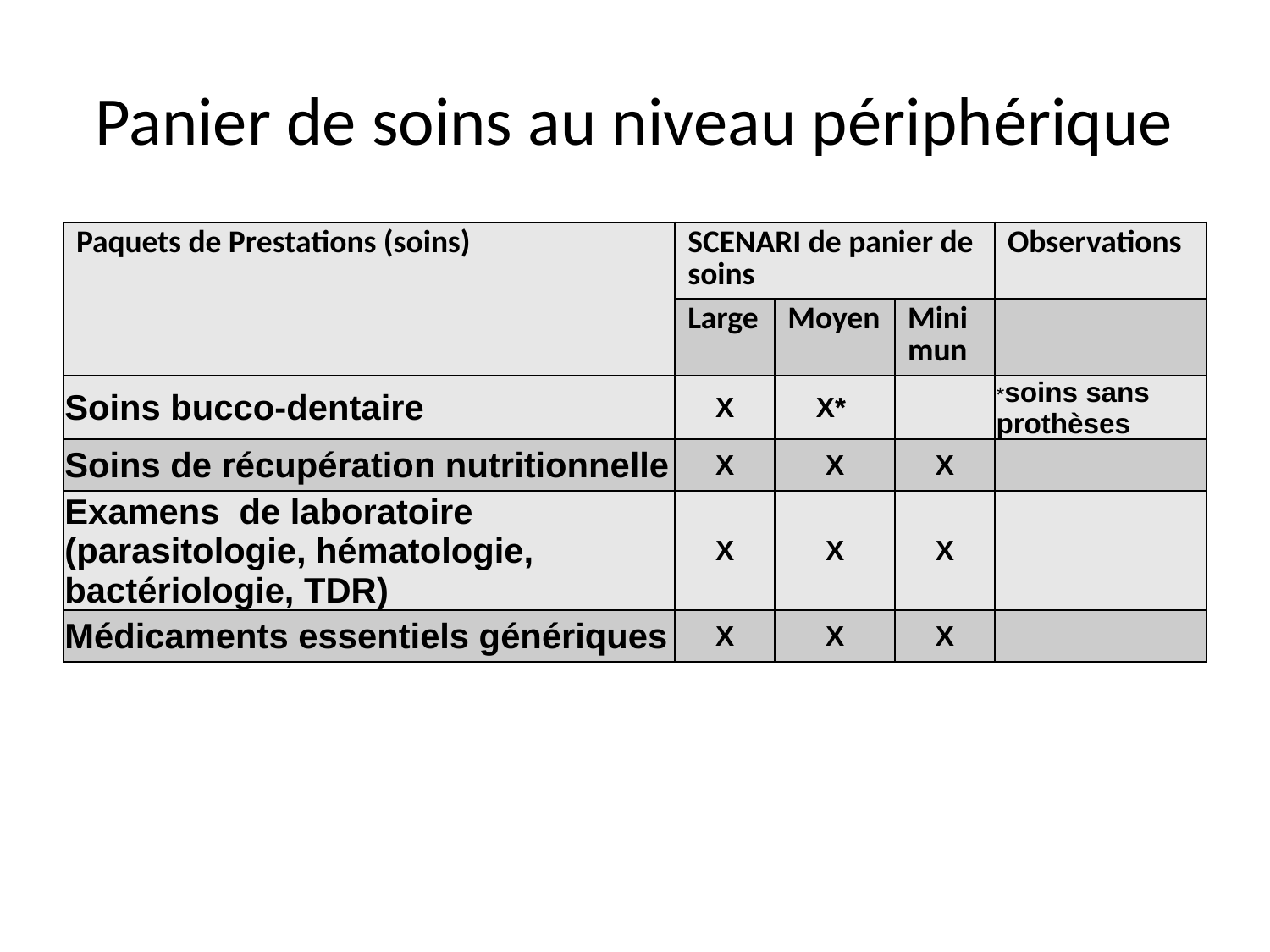

# Panier de soins au niveau périphérique
| Paquets de Prestations (soins) | SCENARI de panier de soins |  |  | Observations |
| --- | --- | --- | --- | --- |
|  | Large | Moyen | Minimun |  |
| Soins bucco-dentaire | X | X\* |  | \*soins sans prothèses |
| Soins de récupération nutritionnelle | X | X | X |  |
| Examens de laboratoire (parasitologie, hématologie, bactériologie, TDR) | X | X | X |  |
| Médicaments essentiels génériques | X | X | X |  |